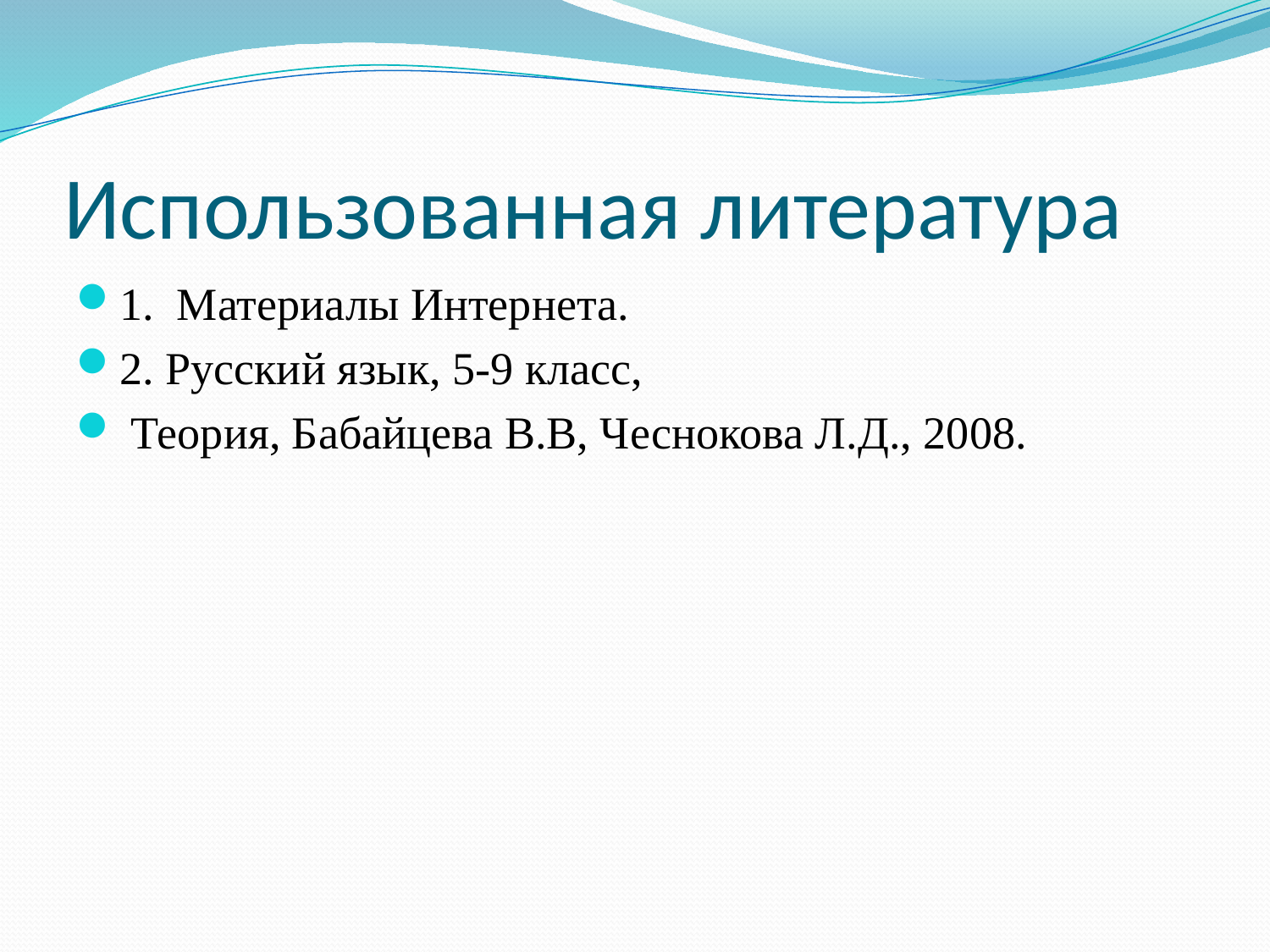

# Использованная литература
1.  Материалы Интернета.
2. Русский язык, 5-9 класс,
 Теория, Бабайцева В.В, Чеснокова Л.Д., 2008.